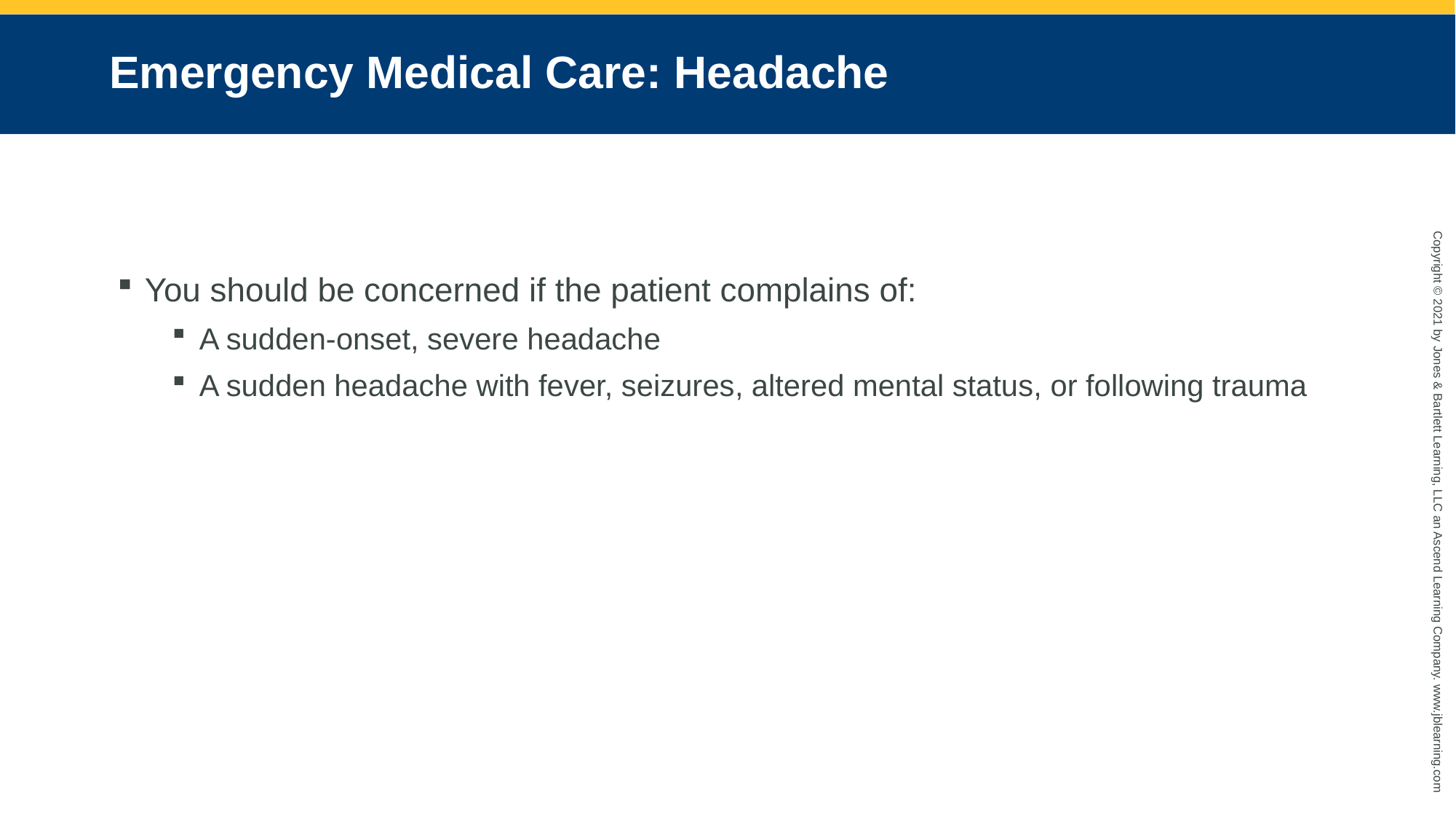

# Emergency Medical Care: Headache
You should be concerned if the patient complains of:
A sudden-onset, severe headache
A sudden headache with fever, seizures, altered mental status, or following trauma